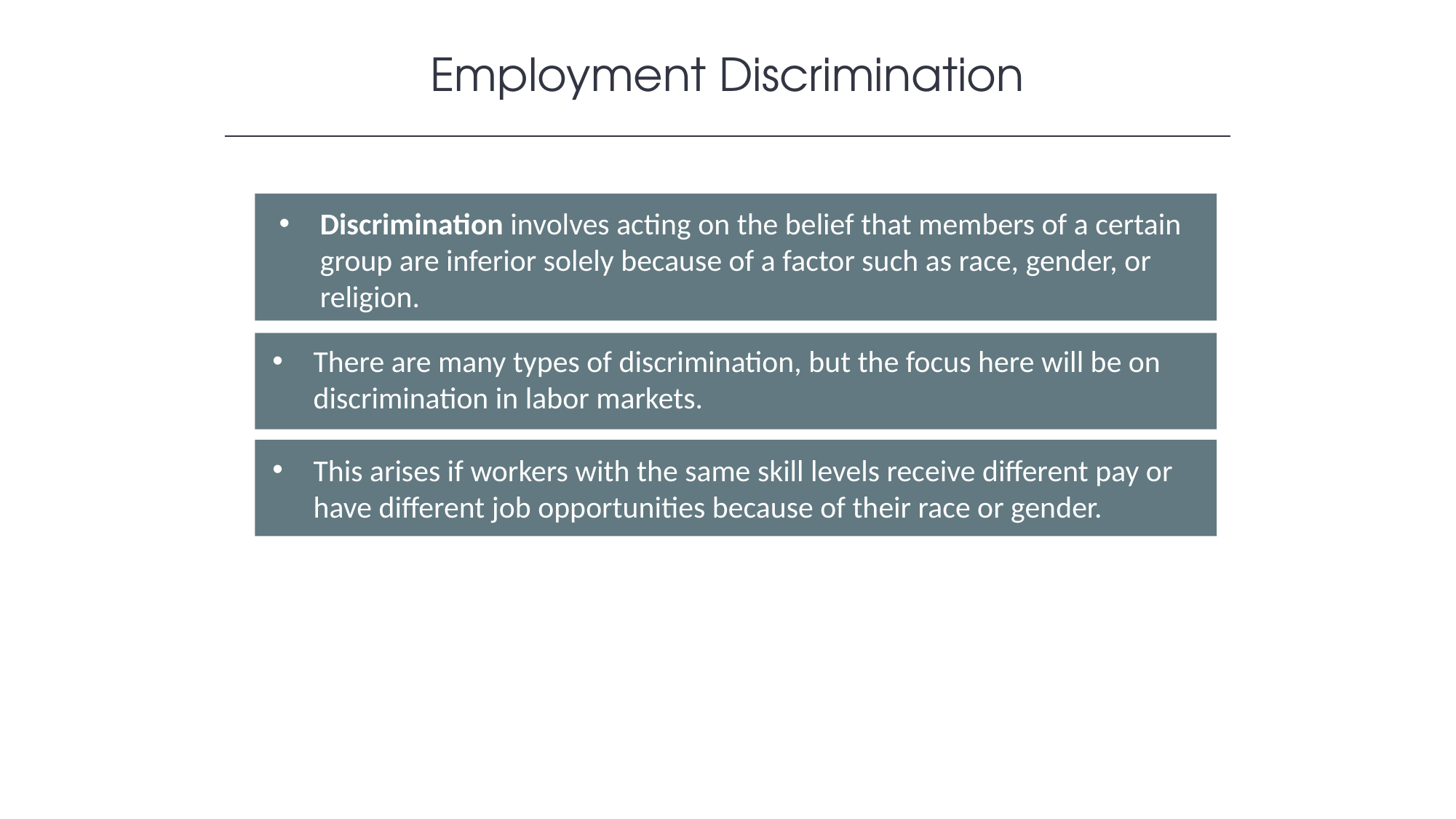

Employment Discrimination

Discrimination involves acting on the belief that members of a certain group are inferior solely because of a factor such as race, gender, or religion.

There are many types of discrimination, but the focus here will be on discrimination in labor markets.

This arises if workers with the same skill levels receive different pay or have different job opportunities because of their race or gender.